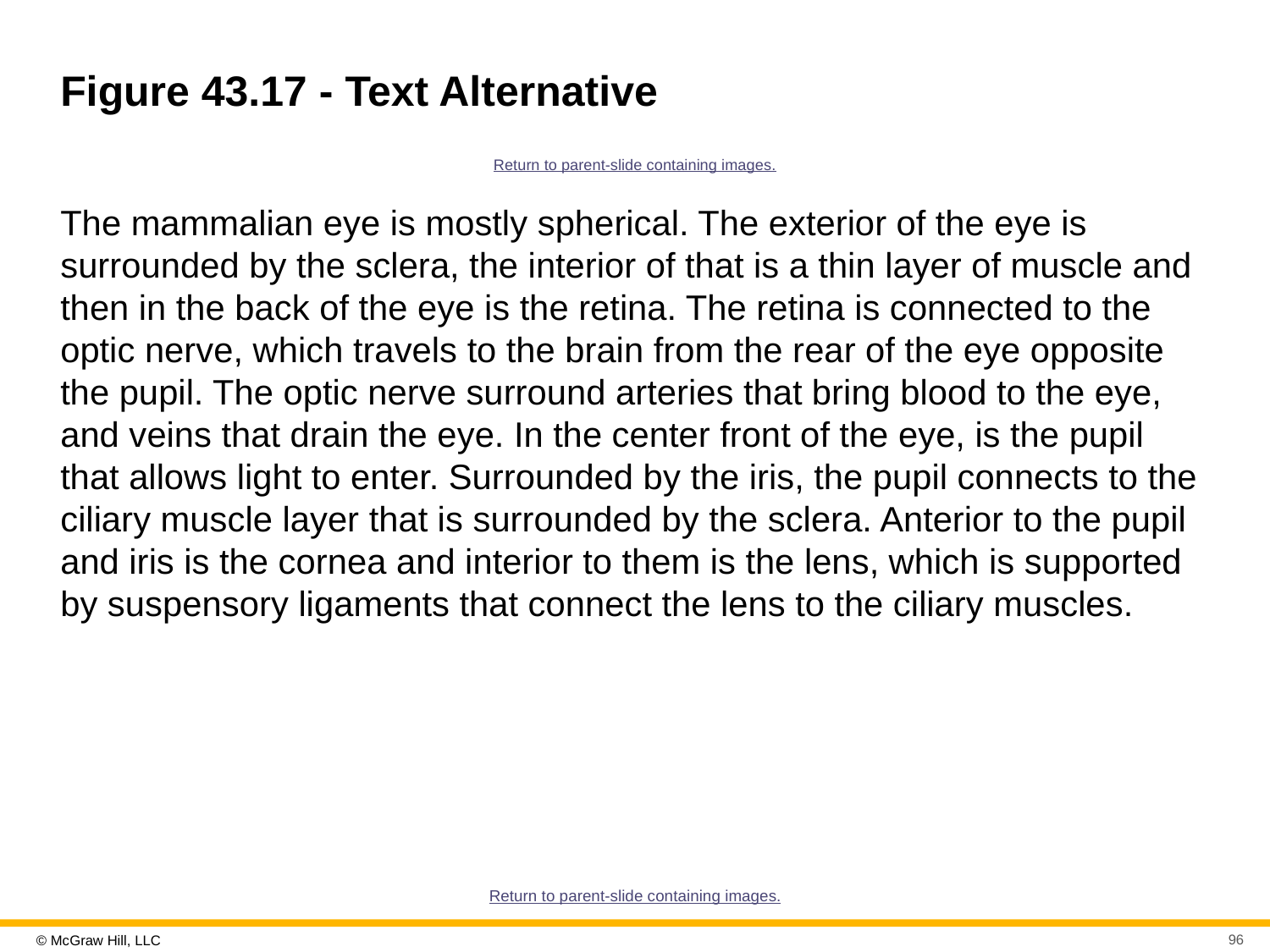

# Figure 43.17 - Text Alternative
Return to parent-slide containing images.
The mammalian eye is mostly spherical. The exterior of the eye is surrounded by the sclera, the interior of that is a thin layer of muscle and then in the back of the eye is the retina. The retina is connected to the optic nerve, which travels to the brain from the rear of the eye opposite the pupil. The optic nerve surround arteries that bring blood to the eye, and veins that drain the eye. In the center front of the eye, is the pupil that allows light to enter. Surrounded by the iris, the pupil connects to the ciliary muscle layer that is surrounded by the sclera. Anterior to the pupil and iris is the cornea and interior to them is the lens, which is supported by suspensory ligaments that connect the lens to the ciliary muscles.
Return to parent-slide containing images.
96